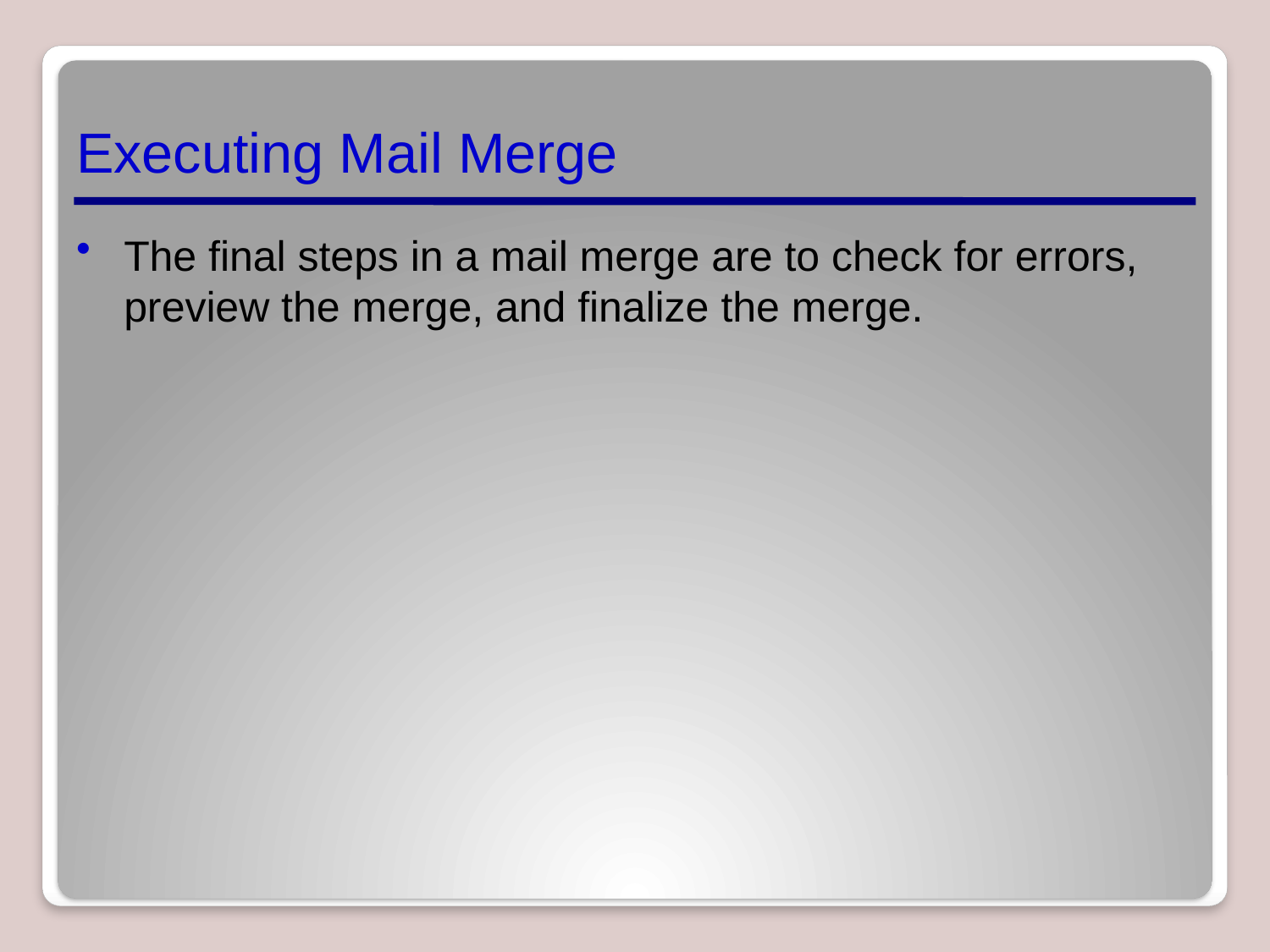

# Executing Mail Merge
The final steps in a mail merge are to check for errors, preview the merge, and finalize the merge.